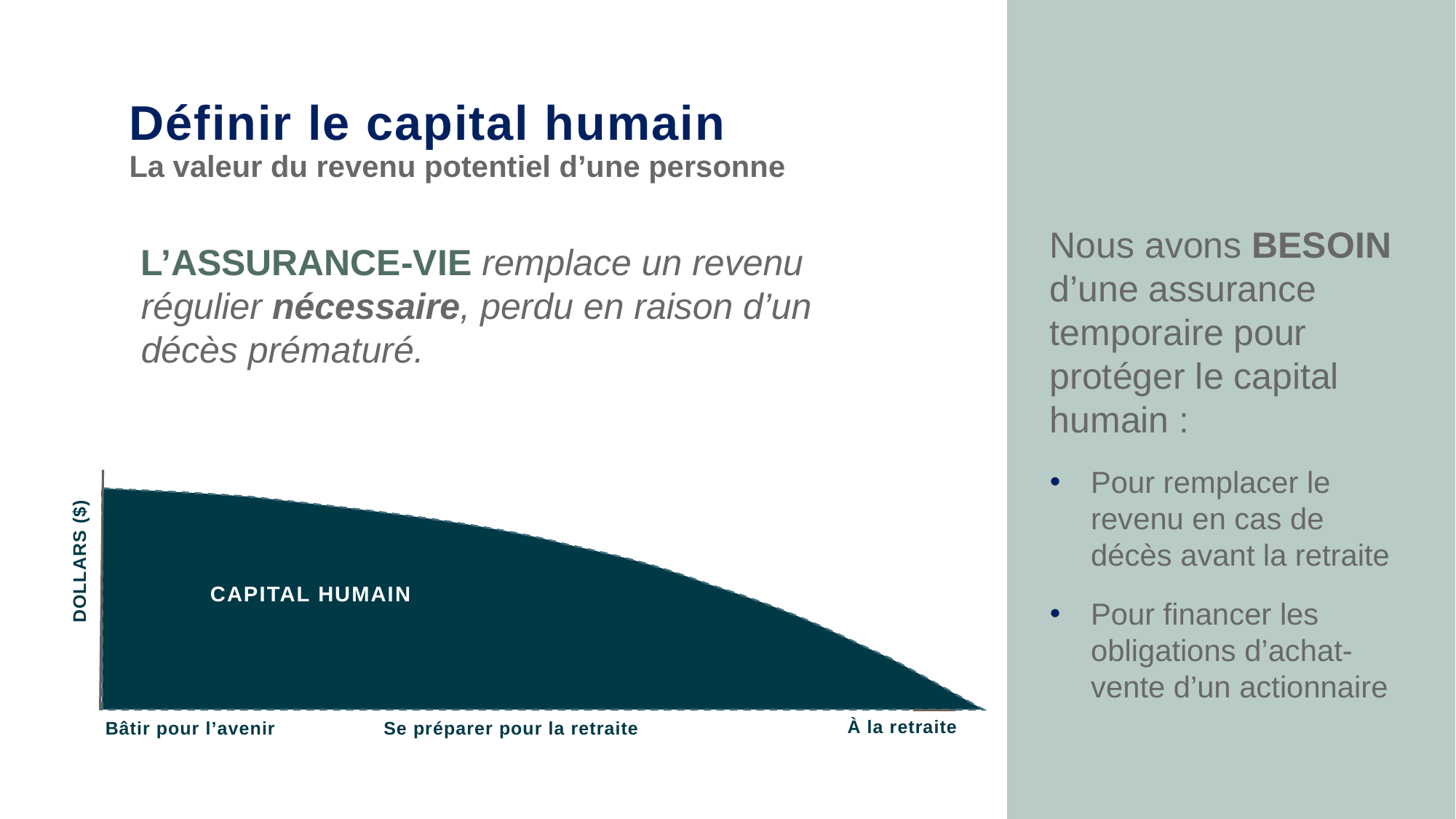

Définir le capital humain
La valeur du revenu potentiel d’une personne
Nous avons BESOIN d’une assurance temporaire pour protéger le capital humain :
Pour remplacer le revenu en cas de décès avant la retraite
Pour financer les obligations d’achat-vente d’un actionnaire
L’ASSURANCE-VIE remplace un revenu régulier nécessaire, perdu en raison d’un décès prématuré.

CAPITAL HUMAIN
DOLLARS ($)
À la retraite

Bâtir pour l’avenir
Se préparer pour la retraite